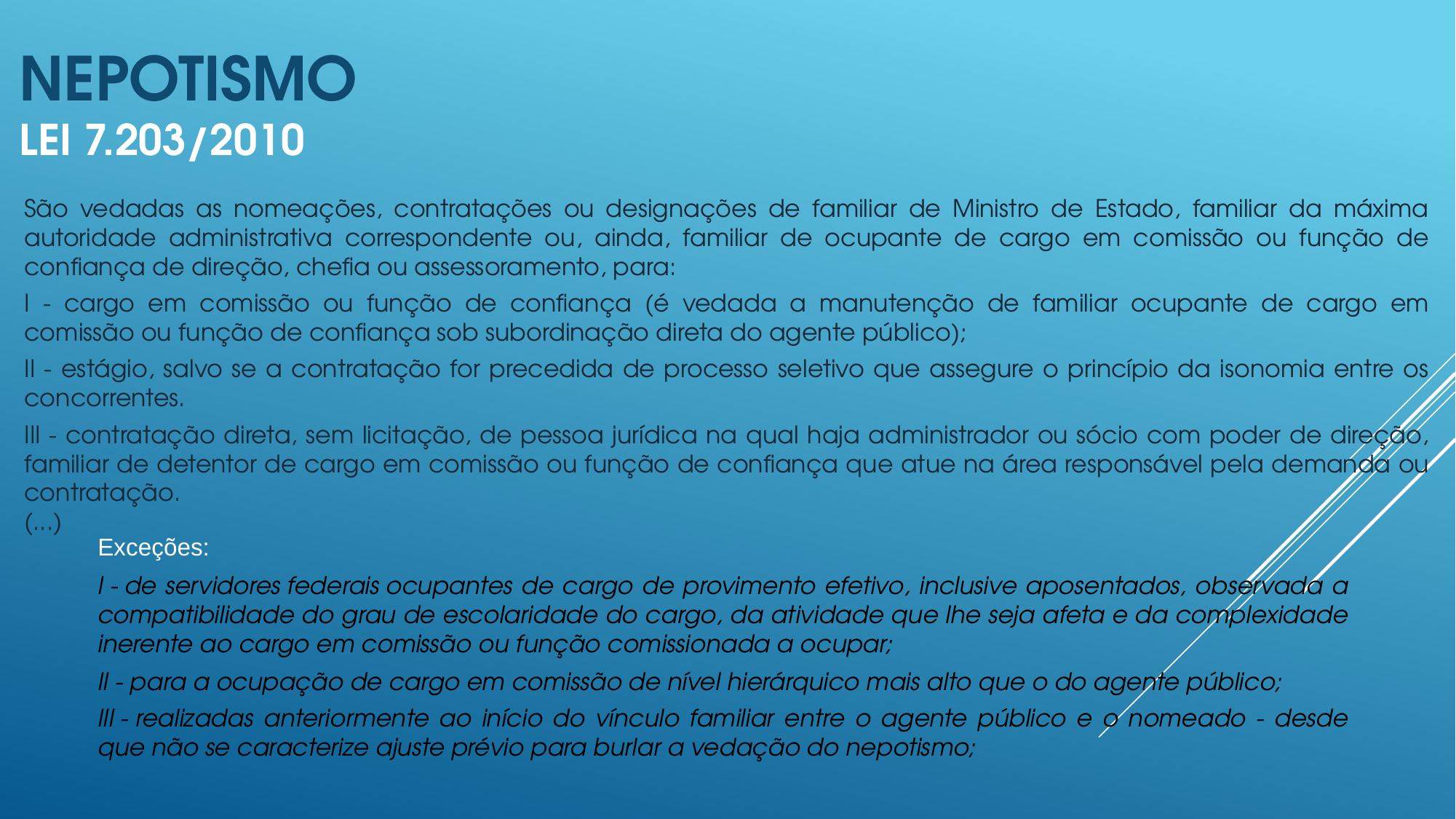

NEPOTISMO
LEI 7.203/2010
São vedadas as nomeações, contratações ou designações de familiar de Ministro de Estado, familiar da máxima autoridade administrativa correspondente ou, ainda, familiar de ocupante de cargo em comissão ou função de confiança de direção, chefia ou assessoramento, para:
I - cargo em comissão ou função de confiança (é vedada a manutenção de familiar ocupante de cargo em comissão ou função de confiança sob subordinação direta do agente público);
II - estágio, salvo se a contratação for precedida de processo seletivo que assegure o princípio da isonomia entre os concorrentes.
III - contratação direta, sem licitação, de pessoa jurídica na qual haja administrador ou sócio com poder de direção, familiar de detentor de cargo em comissão ou função de confiança que atue na área responsável pela demanda ou contratação.
(...)

Exceções:
I - de servidores federais ocupantes de cargo de provimento efetivo, inclusive aposentados, observada a compatibilidade do grau de escolaridade do cargo, da atividade que lhe seja afeta e da complexidade inerente ao cargo em comissão ou função comissionada a ocupar;
II - para a ocupação de cargo em comissão de nível hierárquico mais alto que o do agente público;
III - realizadas anteriormente ao início do vínculo familiar entre o agente público e o nomeado - desde que não se caracterize ajuste prévio para burlar a vedação do nepotismo;